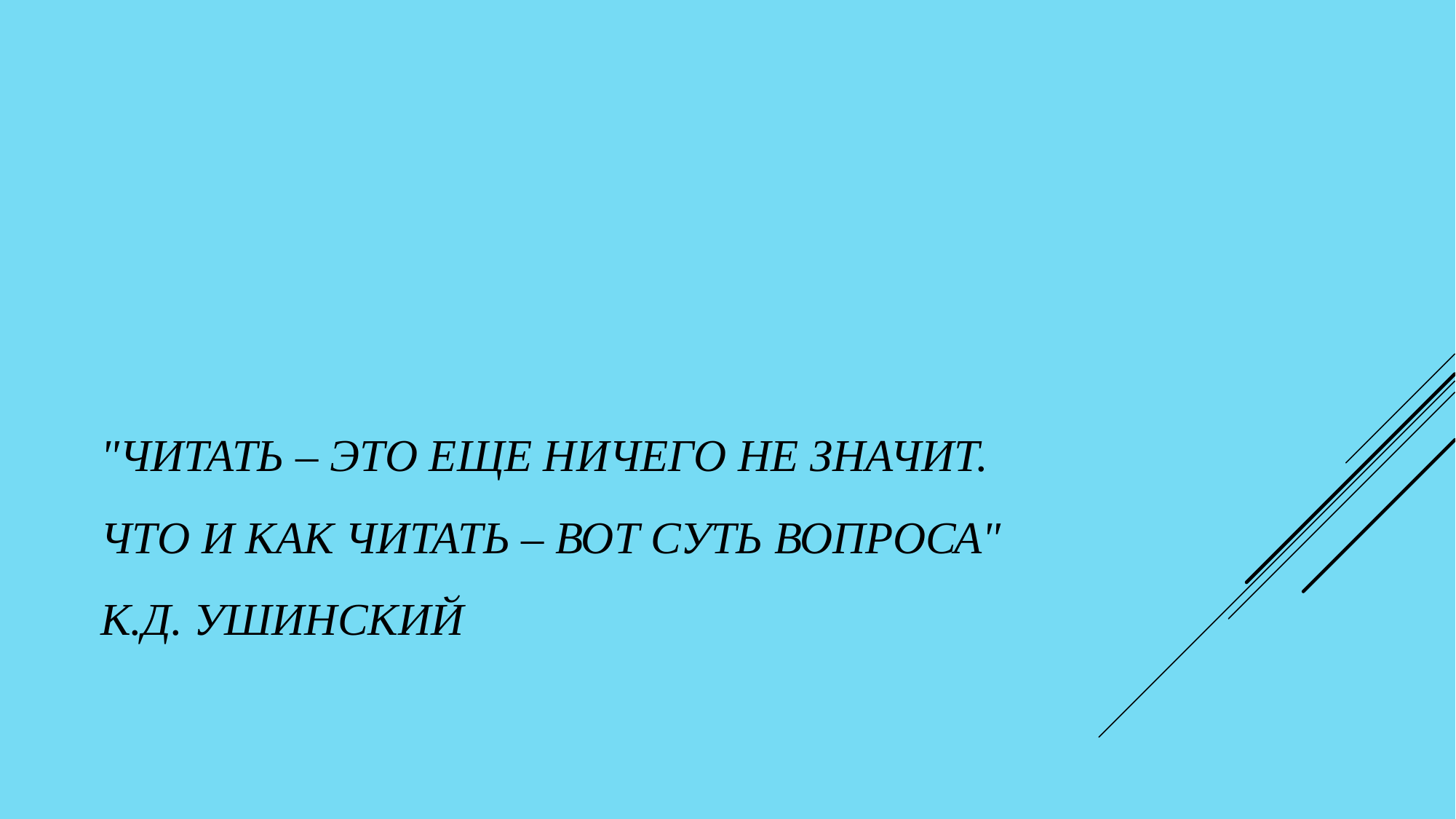

# "Читать – это еще ничего не значит. Что и как читать – вот суть вопроса" К.Д. Ушинский